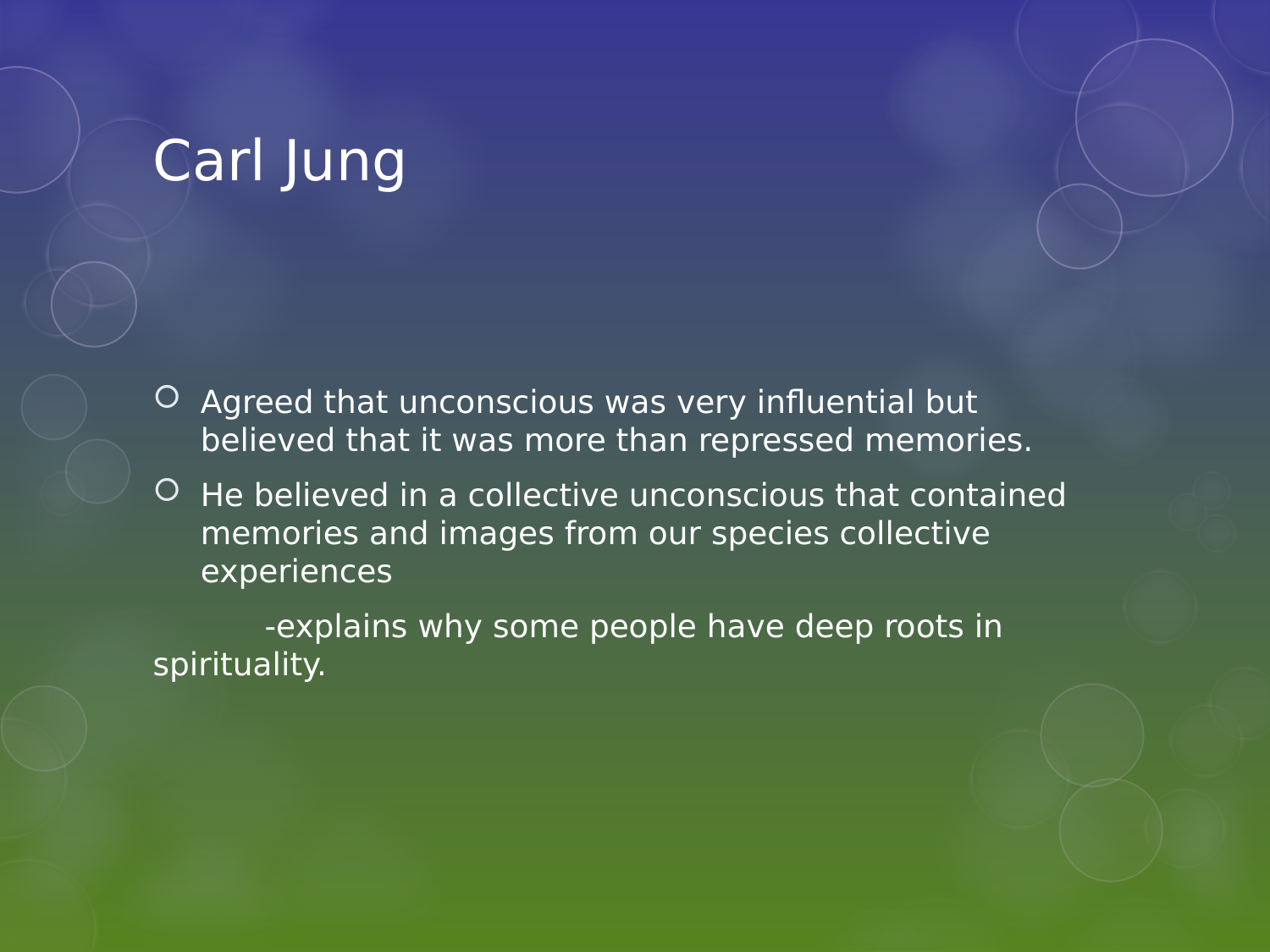

# Carl Jung
Agreed that unconscious was very influential but believed that it was more than repressed memories.
He believed in a collective unconscious that contained memories and images from our species collective experiences
           -explains why some people have deep roots in spirituality.